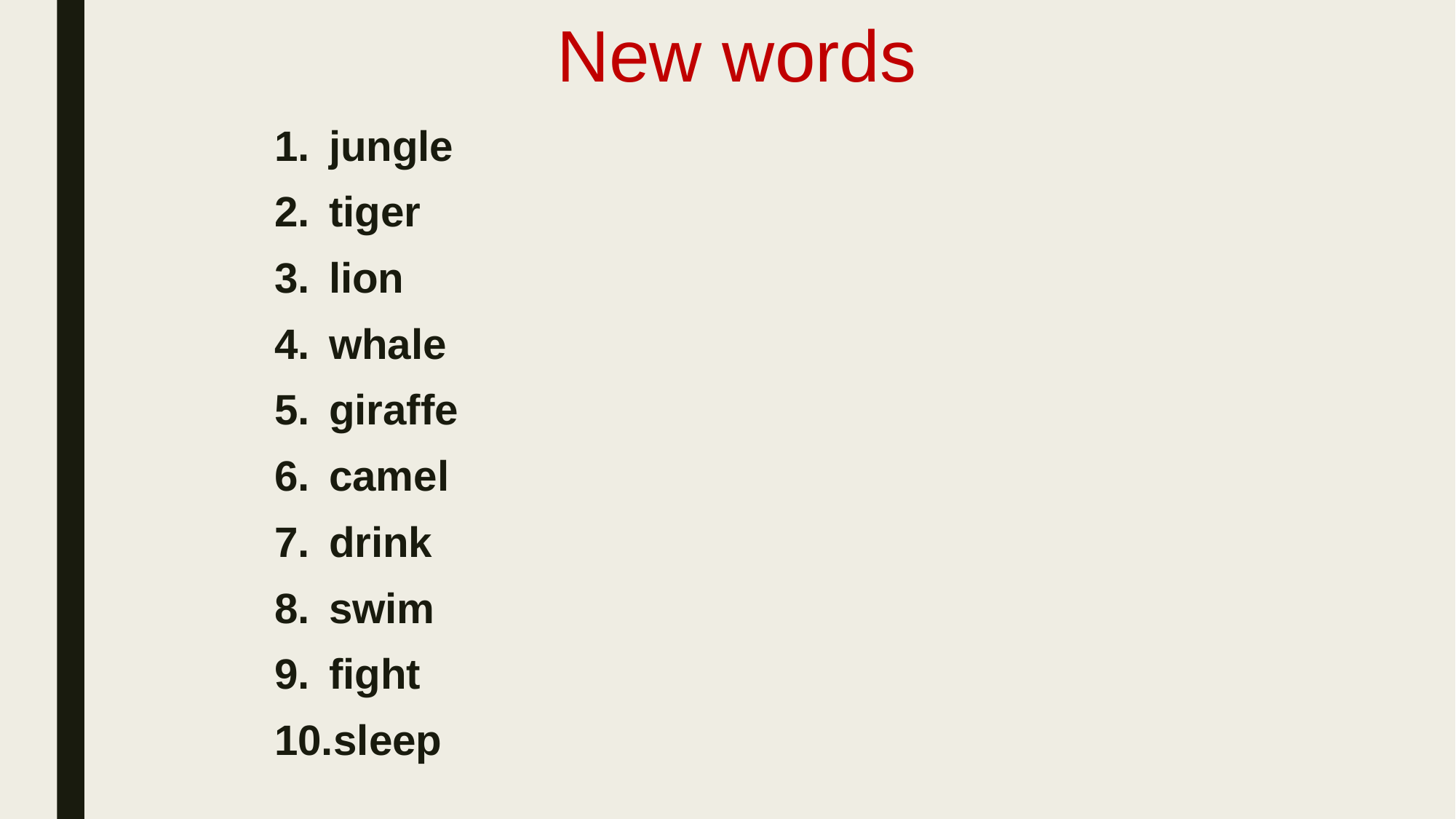

# New words
jungle
tiger
lion
whale
giraffe
camel
drink
swim
fight
sleep